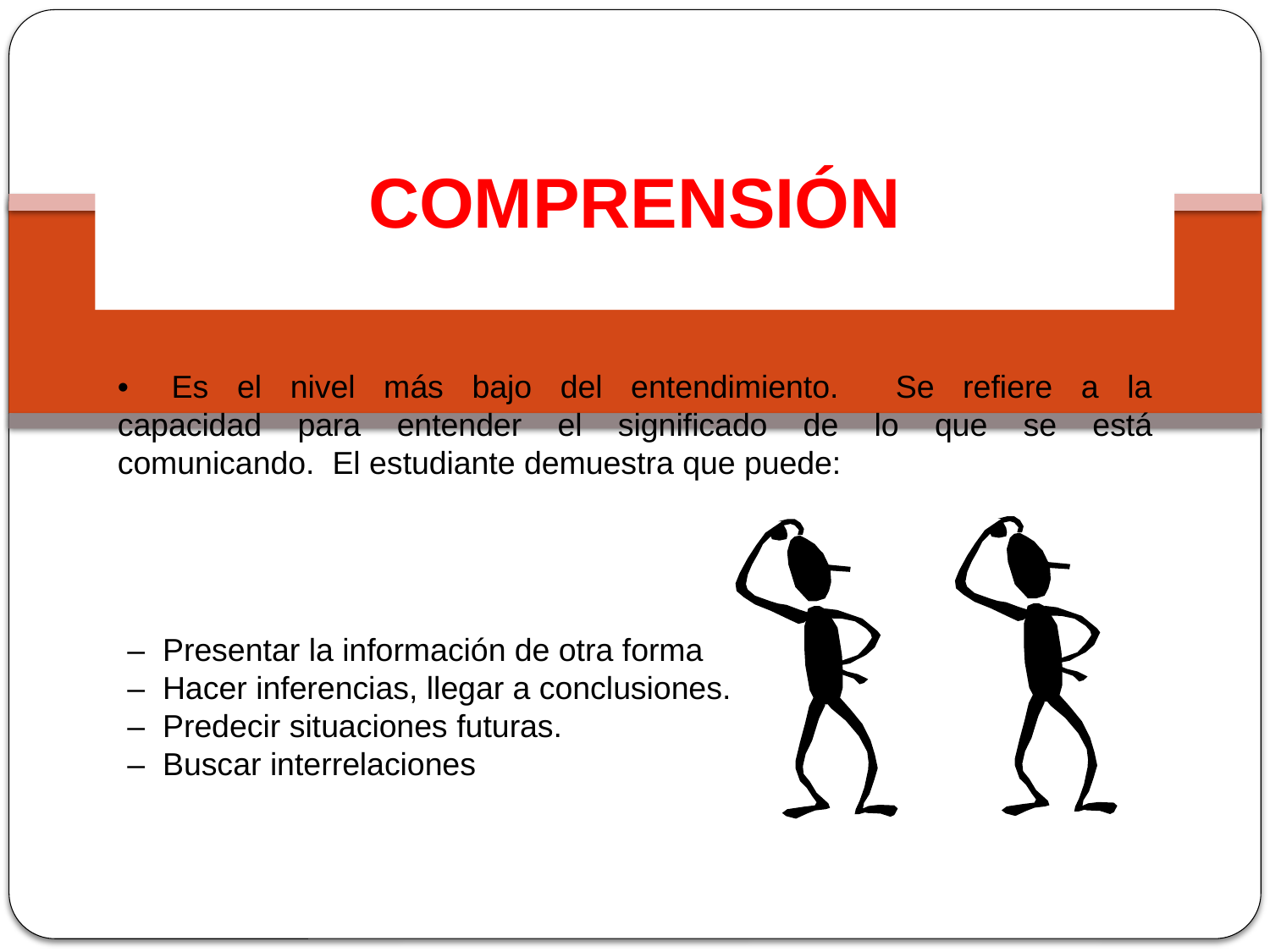

# COMPRENSIÓN

•   Es  el  nivel  más  bajo  del  entendimiento.    Se  refiere  a  la capacidad  para  entender  el  significado  de  lo  que  se  está comunicando.  El estudiante demuestra que puede:

–  Presentar la información de otra forma
–  Hacer inferencias, llegar a conclusiones.
–  Predecir situaciones futuras.
–  Buscar interrelaciones